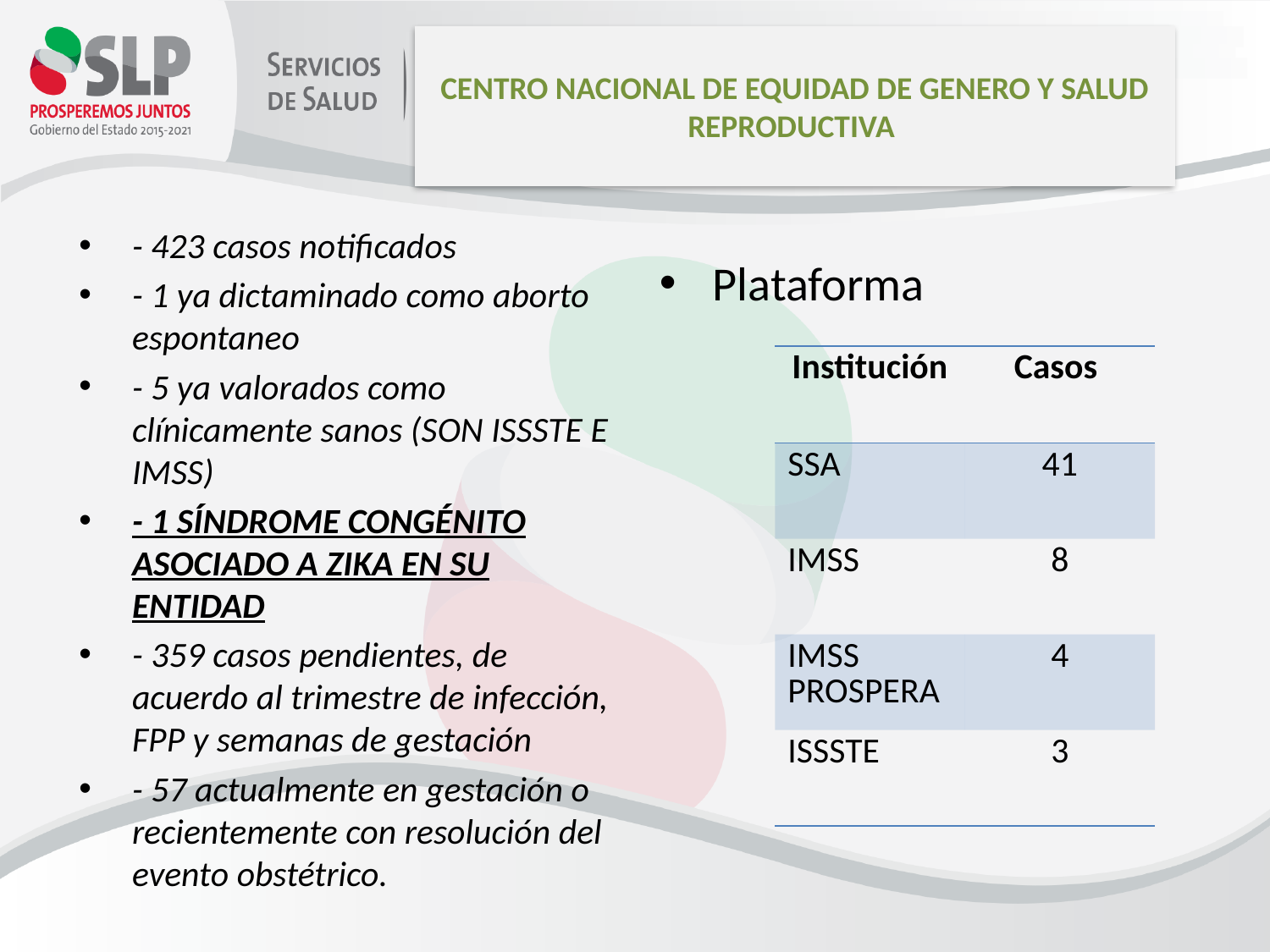

CENTRO NACIONAL DE EQUIDAD DE GENERO Y SALUD REPRODUCTIVA
- 423 casos notificados
- 1 ya dictaminado como aborto espontaneo
- 5 ya valorados como clínicamente sanos (SON ISSSTE E IMSS)
- 1 SÍNDROME CONGÉNITO ASOCIADO A ZIKA EN SU ENTIDAD
- 359 casos pendientes, de acuerdo al trimestre de infección, FPP y semanas de gestación
- 57 actualmente en gestación o recientemente con resolución del evento obstétrico.

Plataforma

| Institución | Casos |
| --- | --- |
| SSA | 41 |
| IMSS | 8 |
| IMSS PROSPERA | 4 |
| ISSSTE | 3 |